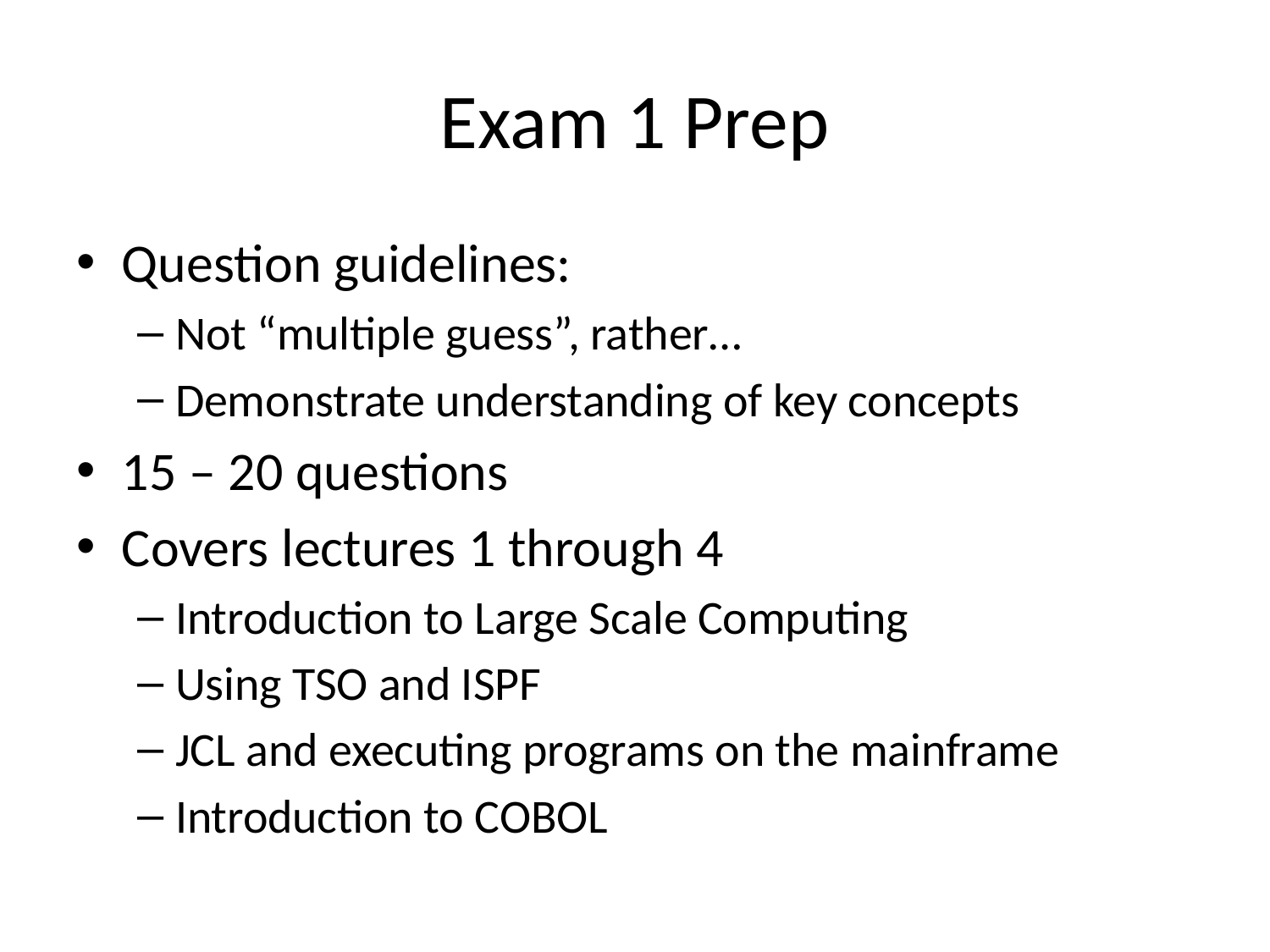

# Exam 1 Prep
Question guidelines:
Not “multiple guess”, rather…
Demonstrate understanding of key concepts
15 – 20 questions
Covers lectures 1 through 4
Introduction to Large Scale Computing
Using TSO and ISPF
JCL and executing programs on the mainframe
Introduction to COBOL